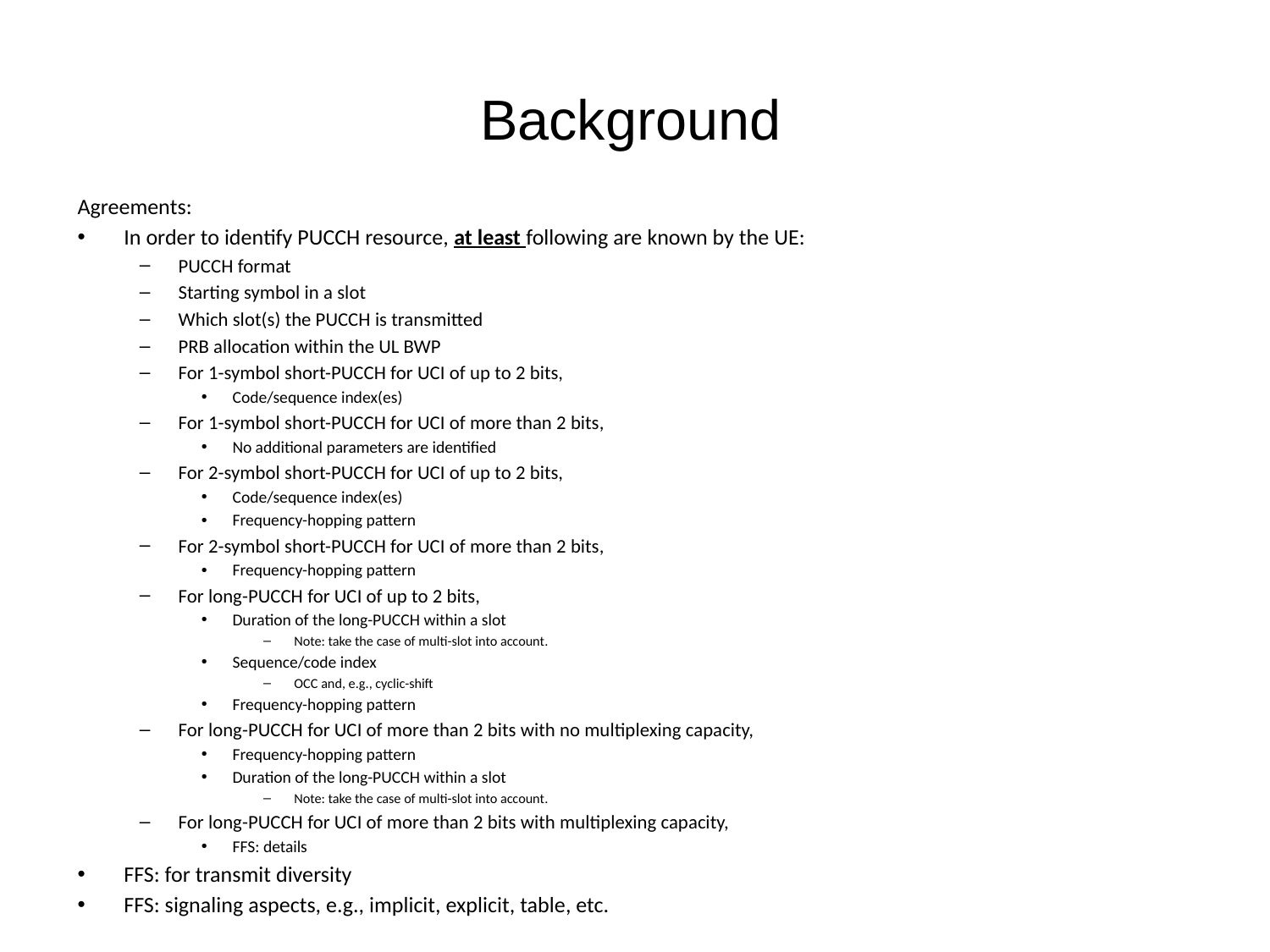

Background
Agreements:
In order to identify PUCCH resource, at least following are known by the UE:
PUCCH format
Starting symbol in a slot
Which slot(s) the PUCCH is transmitted
PRB allocation within the UL BWP
For 1-symbol short-PUCCH for UCI of up to 2 bits,
Code/sequence index(es)
For 1-symbol short-PUCCH for UCI of more than 2 bits,
No additional parameters are identified
For 2-symbol short-PUCCH for UCI of up to 2 bits,
Code/sequence index(es)
Frequency-hopping pattern
For 2-symbol short-PUCCH for UCI of more than 2 bits,
Frequency-hopping pattern
For long-PUCCH for UCI of up to 2 bits,
Duration of the long-PUCCH within a slot
Note: take the case of multi-slot into account.
Sequence/code index
OCC and, e.g., cyclic-shift
Frequency-hopping pattern
For long-PUCCH for UCI of more than 2 bits with no multiplexing capacity,
Frequency-hopping pattern
Duration of the long-PUCCH within a slot
Note: take the case of multi-slot into account.
For long-PUCCH for UCI of more than 2 bits with multiplexing capacity,
FFS: details
FFS: for transmit diversity
FFS: signaling aspects, e.g., implicit, explicit, table, etc.